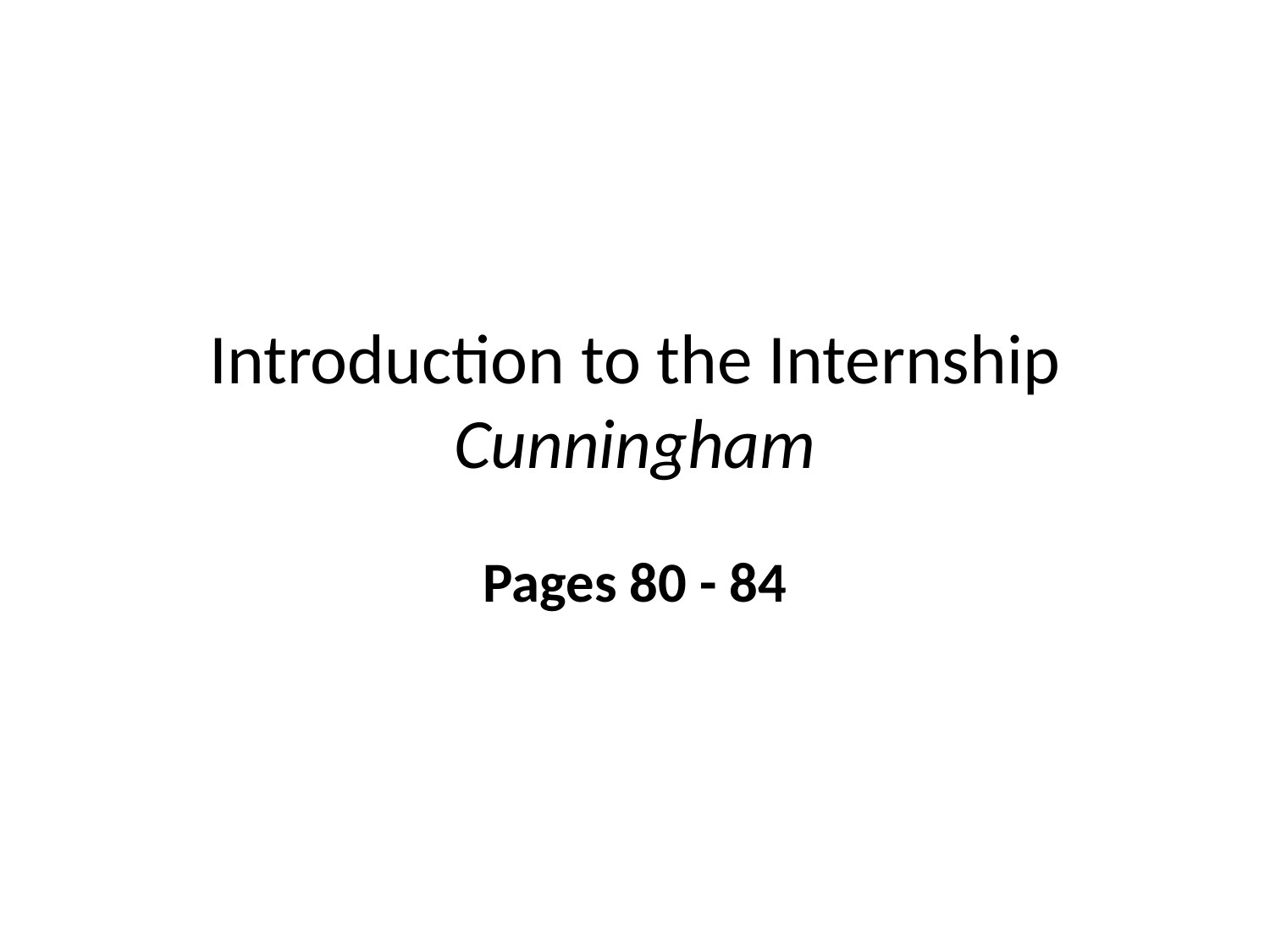

# Introduction to the Internship Cunningham
Pages 80 - 84